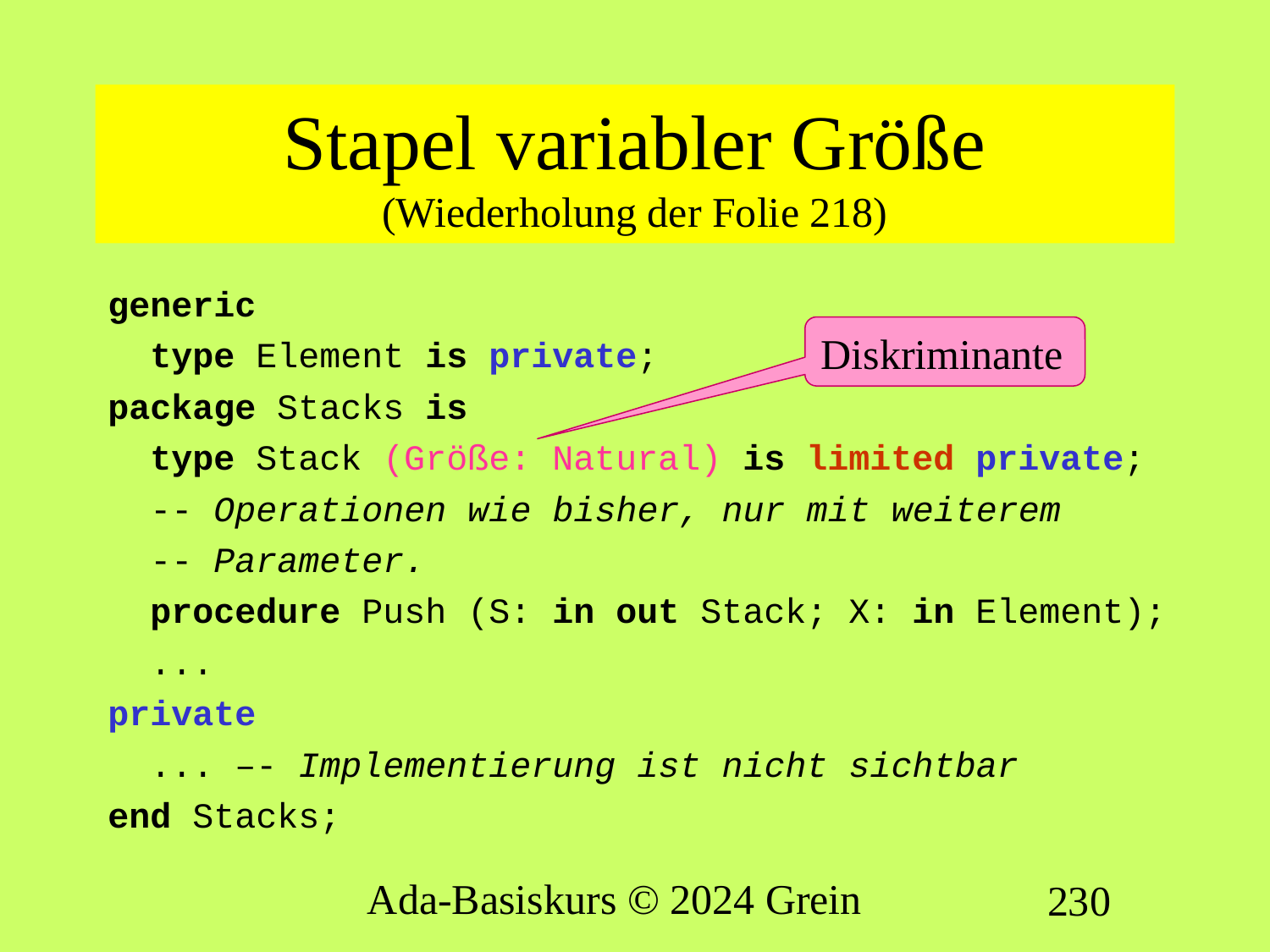

# Stapel variabler Größe (Wiederholung der Folie 218)
generic
  type Element is private;
package Stacks is
  type Stack (Größe: Natural) is limited private;
  -- Operationen wie bisher, nur mit weiterem
  -- Parameter.
  procedure Push (S: in out Stack; X: in Element);
  ...
private
  ... –- Implementierung ist nicht sichtbar
end Stacks;
Diskriminante
Ada-Basiskurs © 2024 Grein
230